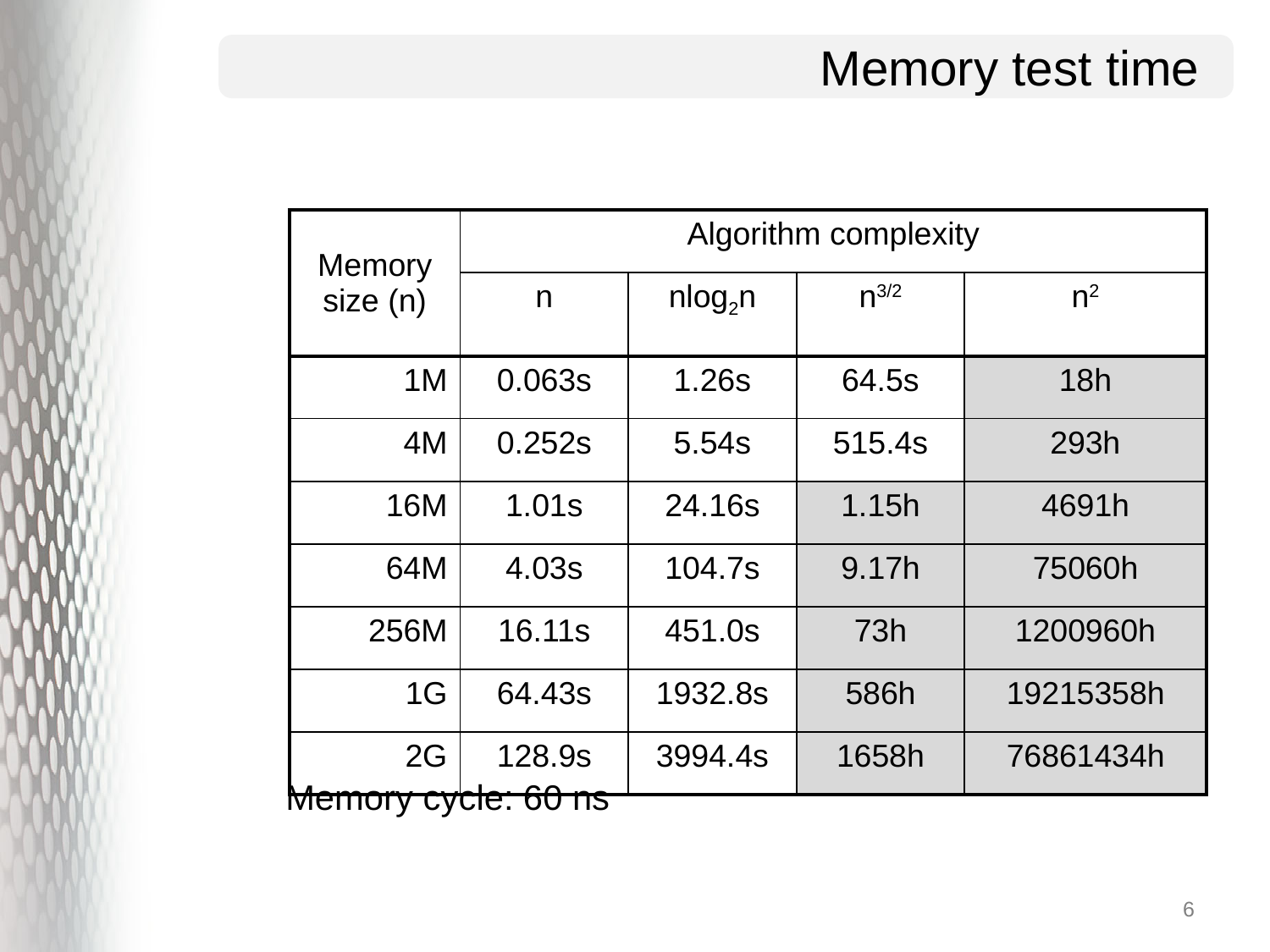

# Memory test time
| Memory size (n) | Algorithm complexity |  |  |  |
| --- | --- | --- | --- | --- |
|  | n | nlog2n | n3/2 | n2 |
| 1M | 0.063s | 1.26s | 64.5s | 18h |
| 4M | 0.252s | 5.54s | 515.4s | 293h |
| 16M | 1.01s | 24.16s | 1.15h | 4691h |
| 64M | 4.03s | 104.7s | 9.17h | 75060h |
| 256M | 16.11s | 451.0s | 73h | 1200960h |
| 1G | 64.43s | 1932.8s | 586h | 19215358h |
| 2G | 128.9s | 3994.4s | 1658h | 76861434h |
Memory cycle: 60 ns